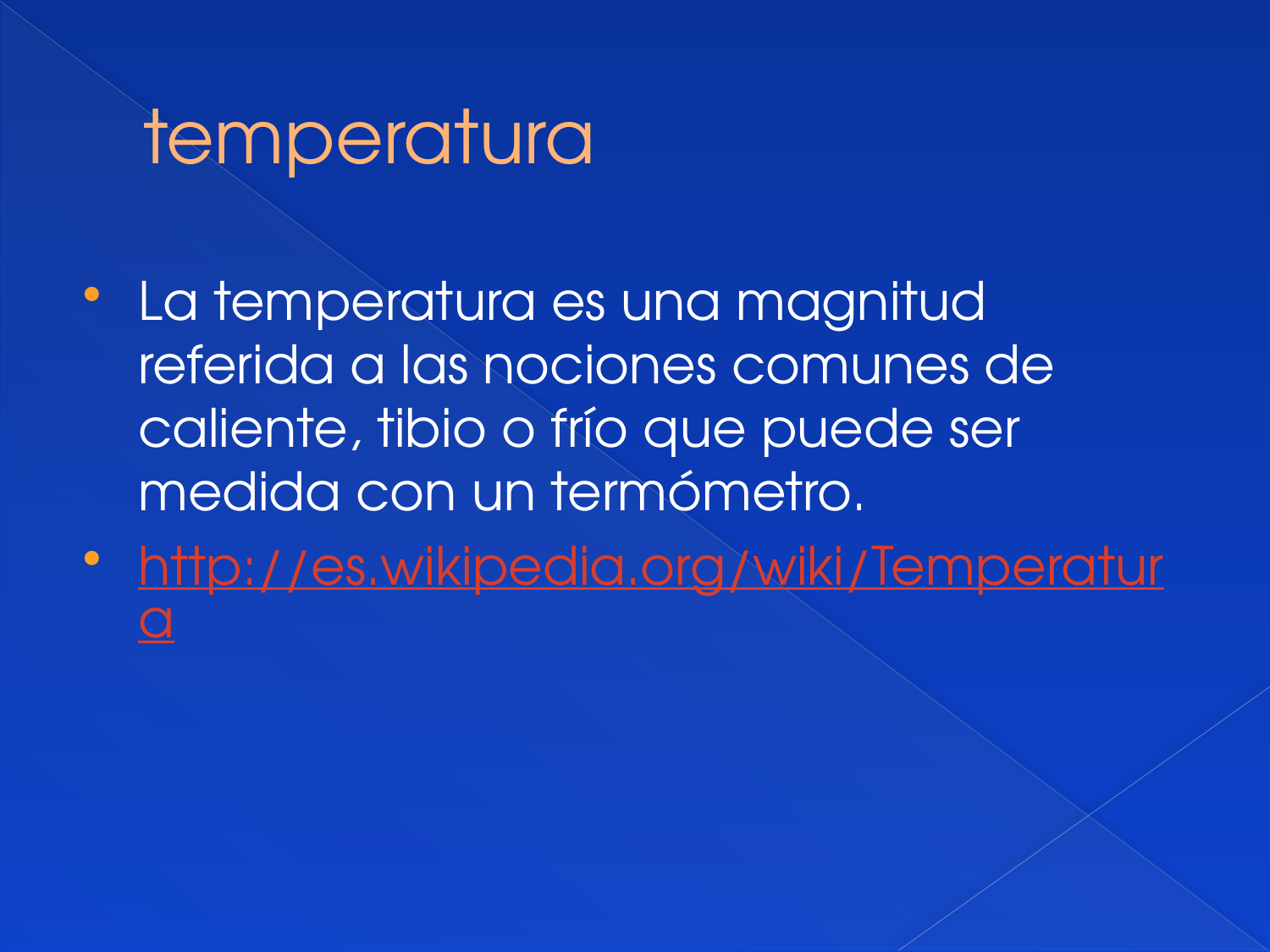

# temperatura
La temperatura es una magnitud referida a las nociones comunes de caliente, tibio o frío que puede ser medida con un termómetro.
http://es.wikipedia.org/wiki/Temperatura